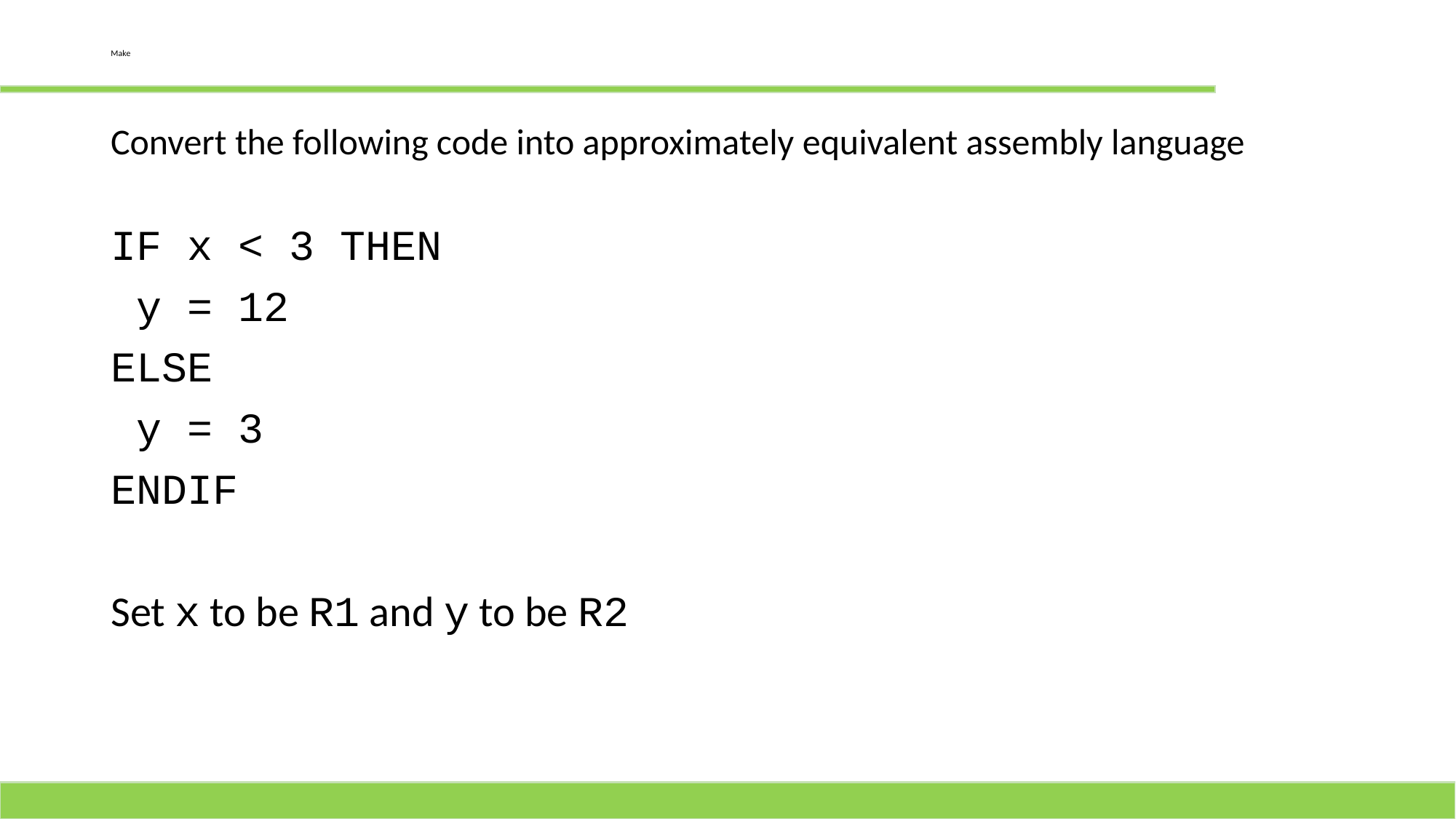

# Make
Convert the following code into approximately equivalent assembly language
IF x < 3 THEN
 y = 12
ELSE
 y = 3
ENDIF

Set x to be R1 and y to be R2